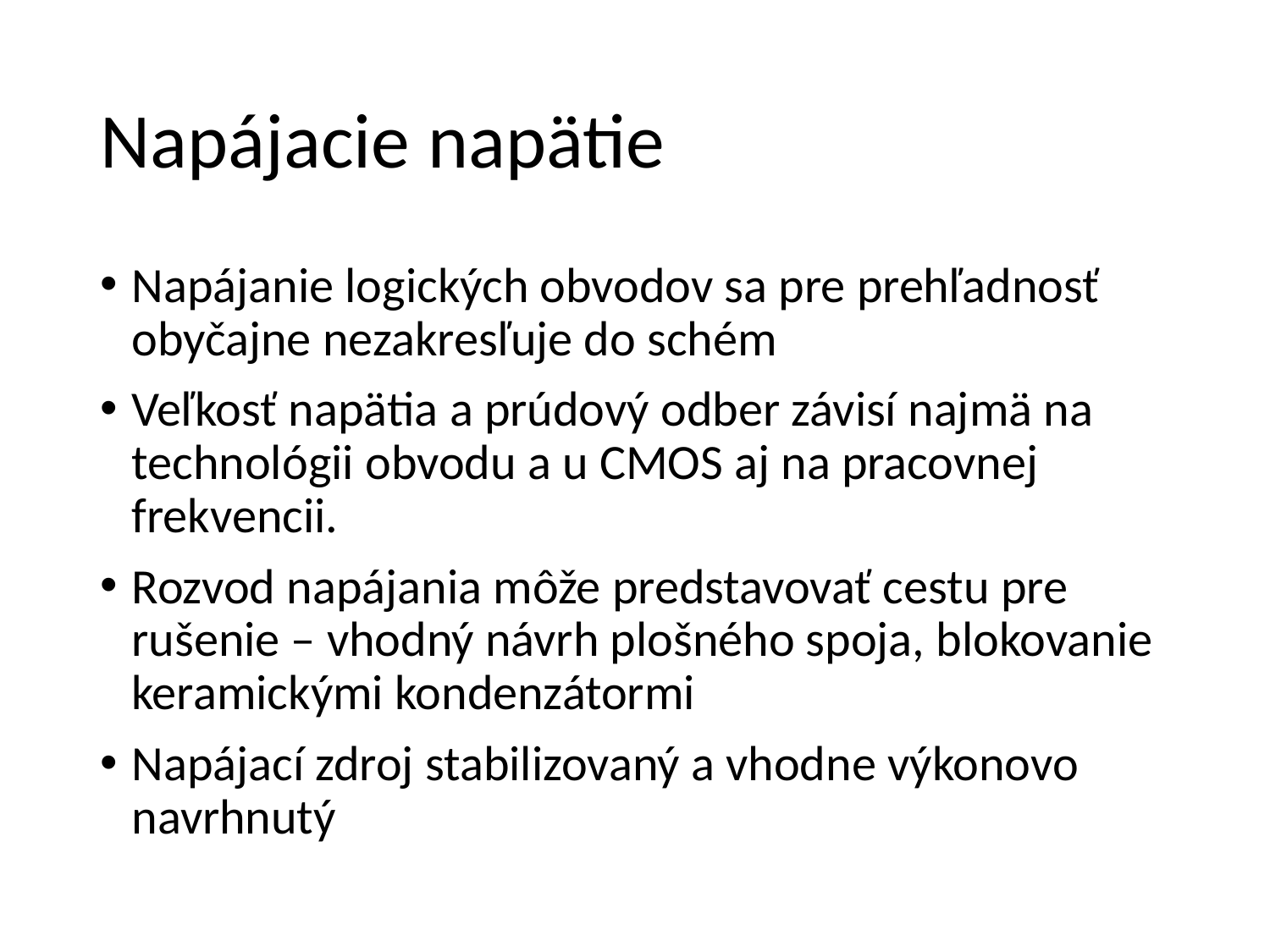

# Napájacie napätie
Napájanie logických obvodov sa pre prehľadnosť obyčajne nezakresľuje do schém
Veľkosť napätia a prúdový odber závisí najmä na technológii obvodu a u CMOS aj na pracovnej frekvencii.
Rozvod napájania môže predstavovať cestu pre rušenie – vhodný návrh plošného spoja, blokovanie keramickými kondenzátormi
Napájací zdroj stabilizovaný a vhodne výkonovo navrhnutý